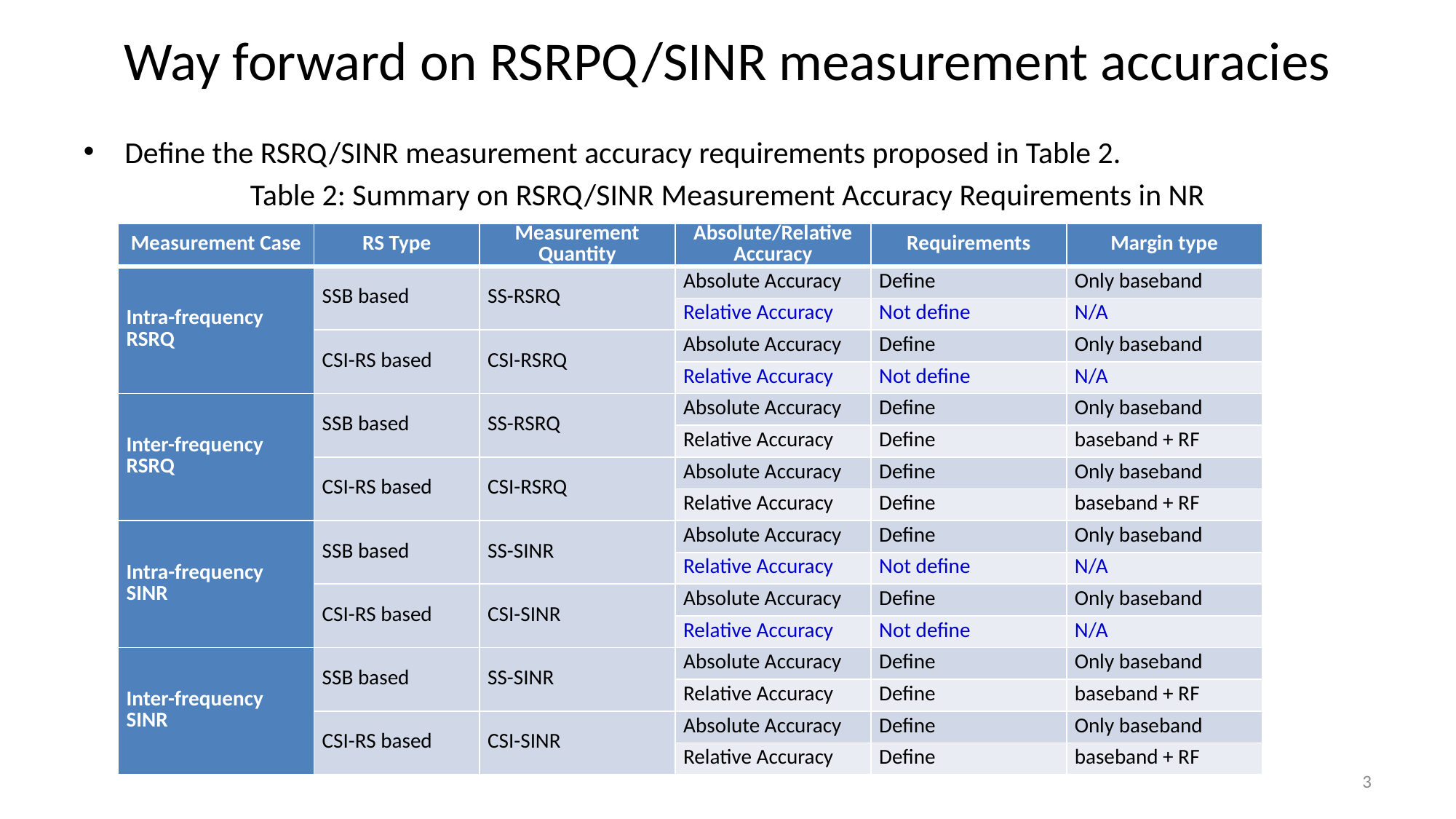

# Way forward on RSRPQ/SINR measurement accuracies
Define the RSRQ/SINR measurement accuracy requirements proposed in Table 2.
Table 2: Summary on RSRQ/SINR Measurement Accuracy Requirements in NR

| Measurement Case | RS Type | Measurement Quantity | Absolute/Relative Accuracy | Requirements | Margin type |
| --- | --- | --- | --- | --- | --- |
| Intra-frequency RSRQ | SSB based | SS-RSRQ | Absolute Accuracy | Define | Only baseband |
|  |  |  | Relative Accuracy | Not define | N/A |
|  | CSI-RS based | CSI-RSRQ | Absolute Accuracy | Define | Only baseband |
|  |  |  | Relative Accuracy | Not define | N/A |
| Inter-frequency RSRQ | SSB based | SS-RSRQ | Absolute Accuracy | Define | Only baseband |
|  |  |  | Relative Accuracy | Define | baseband + RF |
|  | CSI-RS based | CSI-RSRQ | Absolute Accuracy | Define | Only baseband |
|  |  |  | Relative Accuracy | Define | baseband + RF |
| Intra-frequency SINR | SSB based | SS-SINR | Absolute Accuracy | Define | Only baseband |
|  |  |  | Relative Accuracy | Not define | N/A |
|  | CSI-RS based | CSI-SINR | Absolute Accuracy | Define | Only baseband |
|  |  |  | Relative Accuracy | Not define | N/A |
| Inter-frequency SINR | SSB based | SS-SINR | Absolute Accuracy | Define | Only baseband |
|  |  |  | Relative Accuracy | Define | baseband + RF |
|  | CSI-RS based | CSI-SINR | Absolute Accuracy | Define | Only baseband |
|  |  |  | Relative Accuracy | Define | baseband + RF |
3